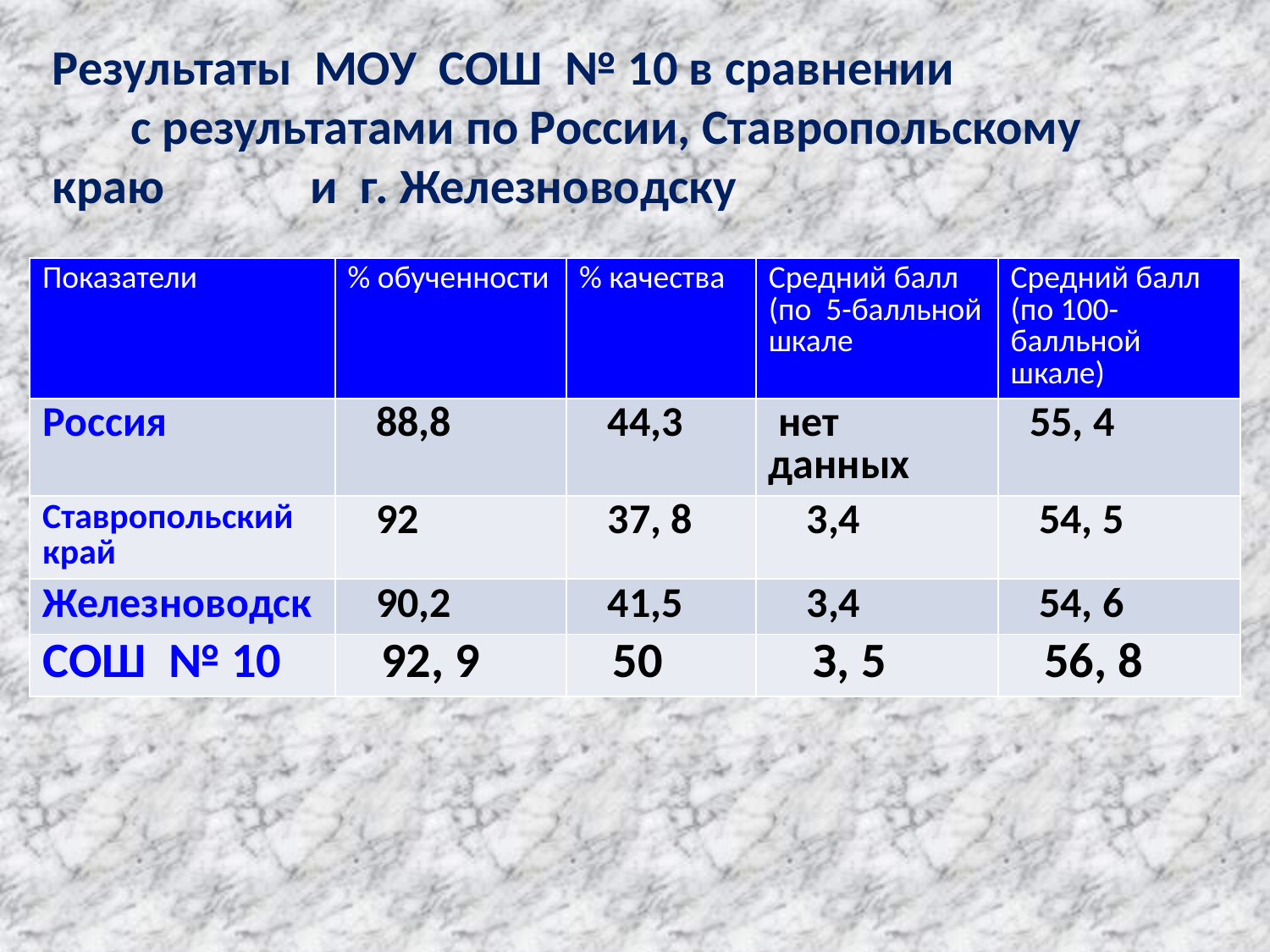

Результаты  МОУ  СОШ  № 10 в сравнении                          с результатами по России, Ставропольскому краю             и  г. Железноводску
| Показатели | % обученности | % качества | Средний балл (по 5-балльной шкале | Средний балл (по 100-балльной шкале) |
| --- | --- | --- | --- | --- |
| Россия | 88,8 | 44,3 | нет данных | 55, 4 |
| Ставропольский край | 92 | 37, 8 | 3,4 | 54, 5 |
| Железноводск | 90,2 | 41,5 | 3,4 | 54, 6 |
| СОШ № 10 | 92, 9 | 50 | З, 5 | 56, 8 |